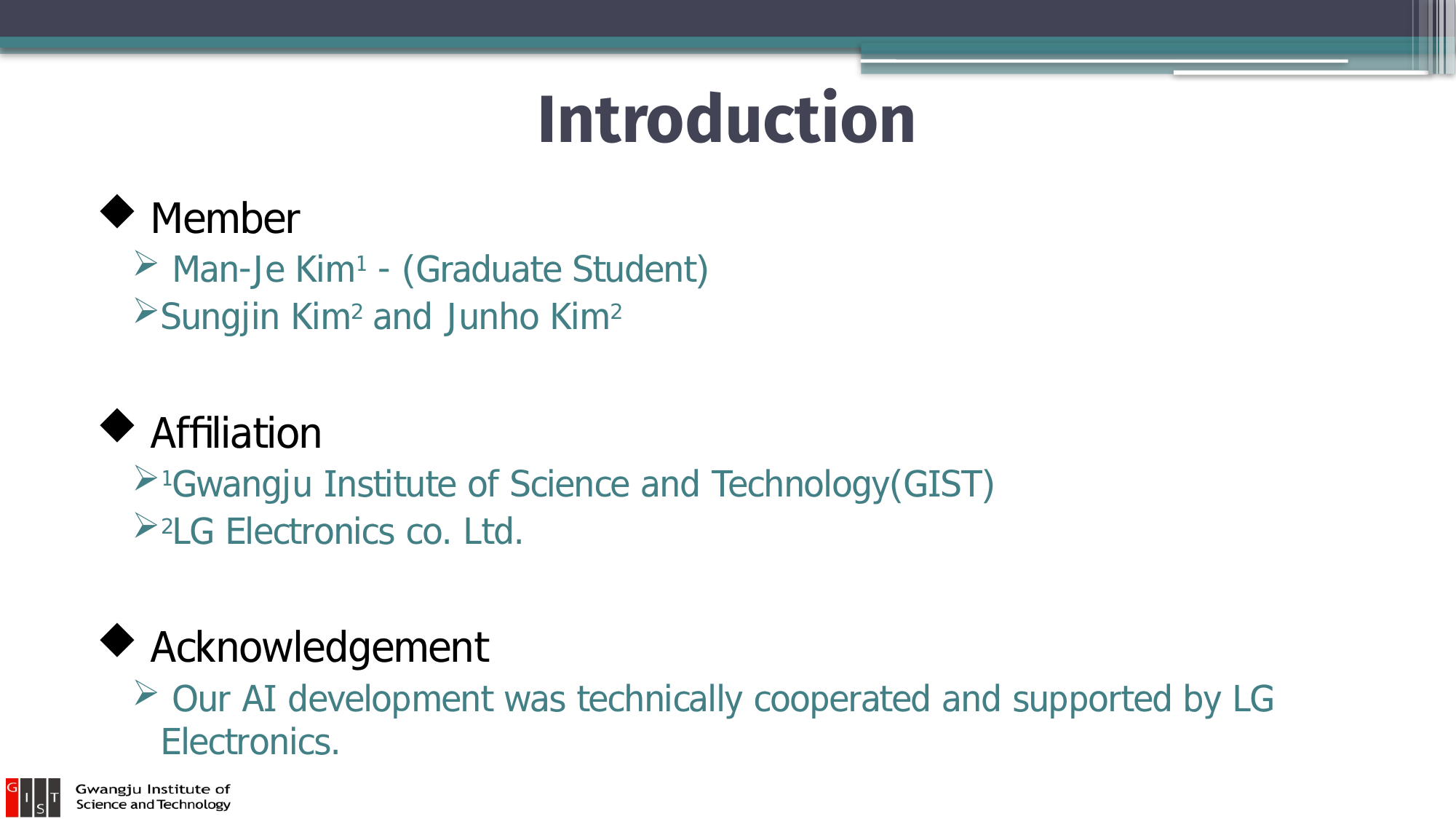

# Introduction
 Member
 Man-Je Kim1 - (Graduate Student)
Sungjin Kim2 and Junho Kim2

 Affiliation
1Gwangju Institute of Science and Technology(GIST)
2LG Electronics co. Ltd.

 Acknowledgement
 Our AI development was technically cooperated and supported by LG Electronics.